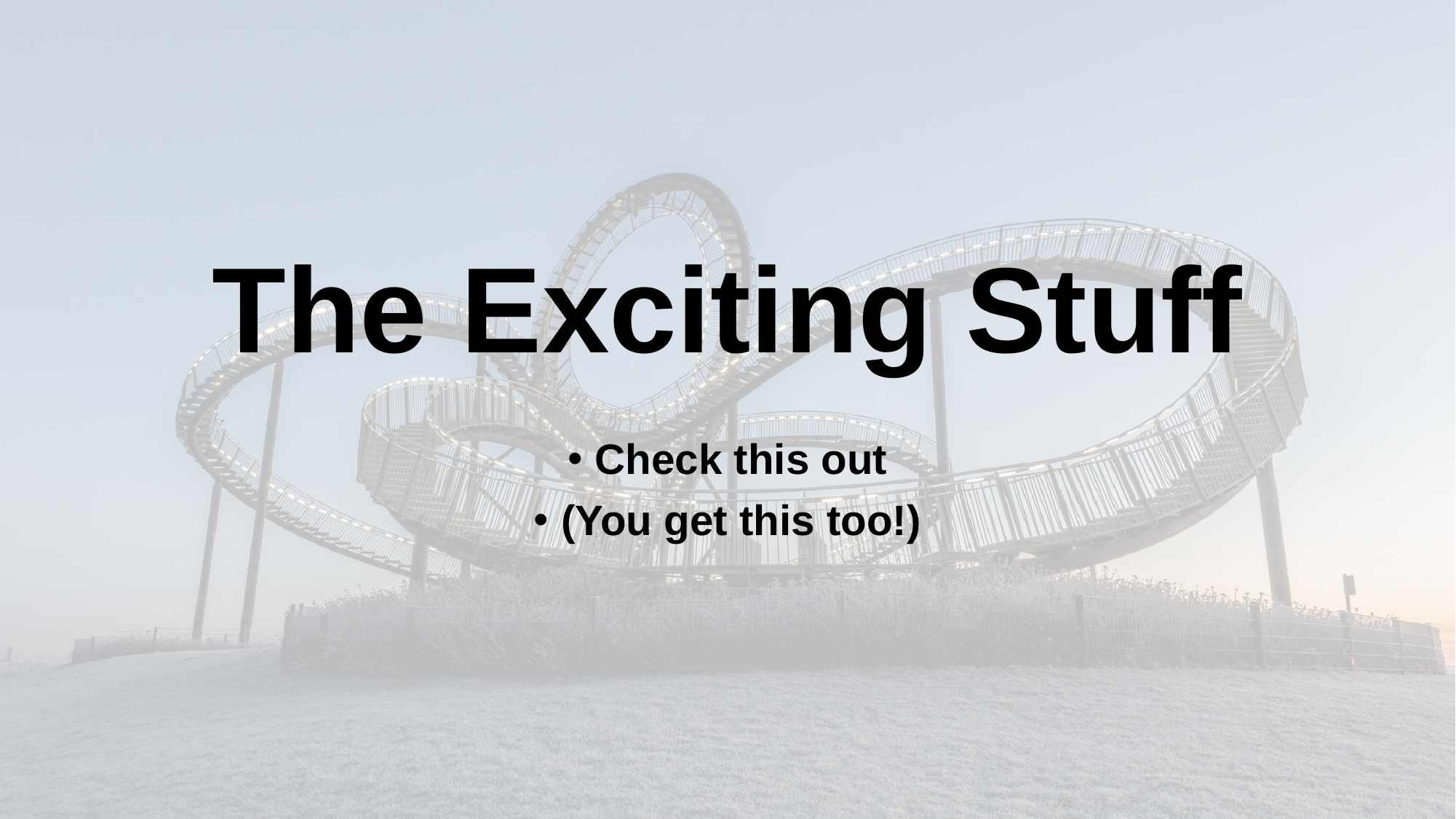

# The Exciting Stuff
Check this out
(You get this too!)